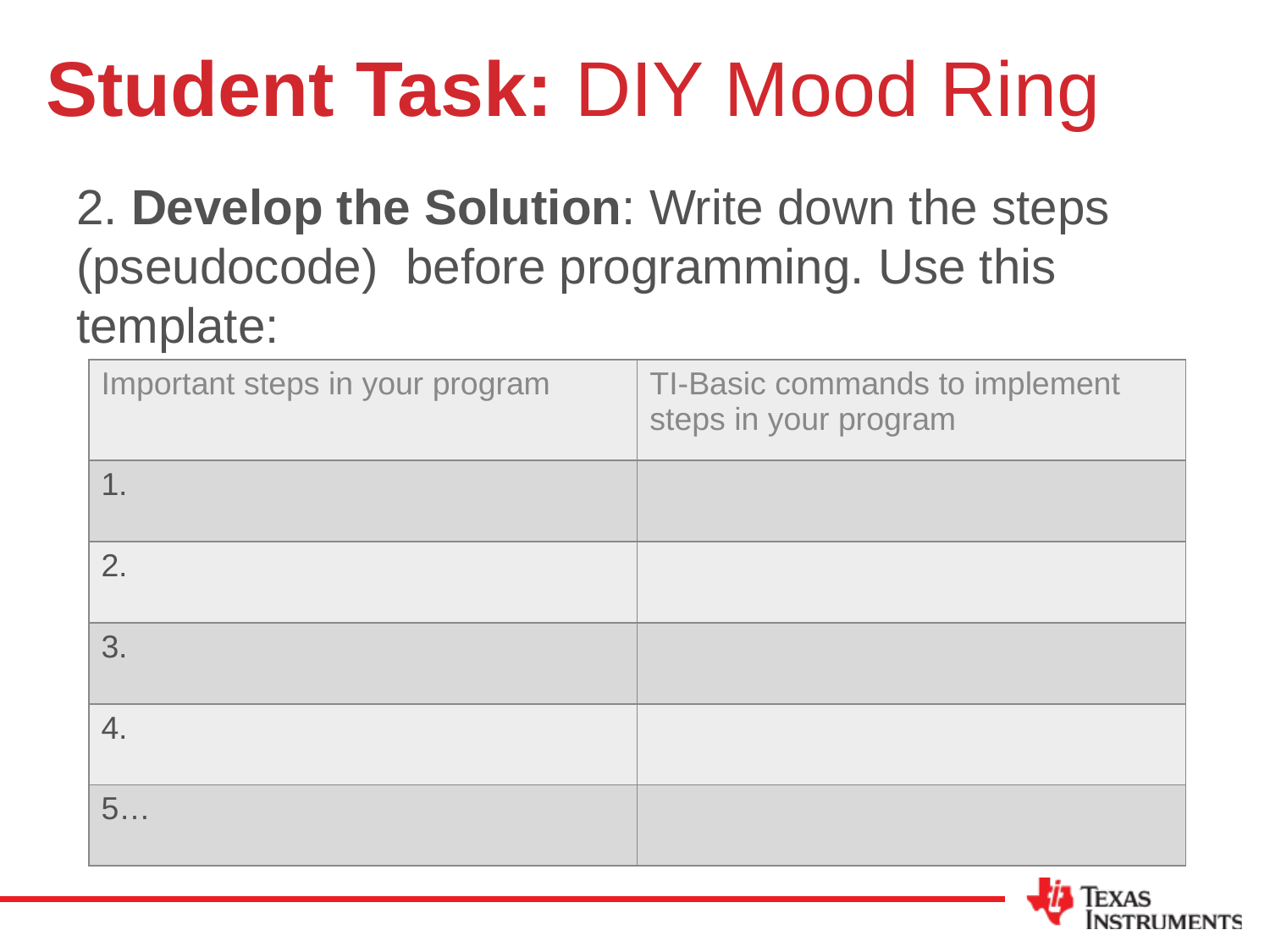

# Student Task: DIY Mood Ring
2. Develop the Solution: Write down the steps (pseudocode)  before programming. Use this template:
| Important steps in your program | TI-Basic commands to implement steps in your program |
| --- | --- |
| 1. |  |
| 2. |  |
| 3. |  |
| 4. |  |
| 5… |  |